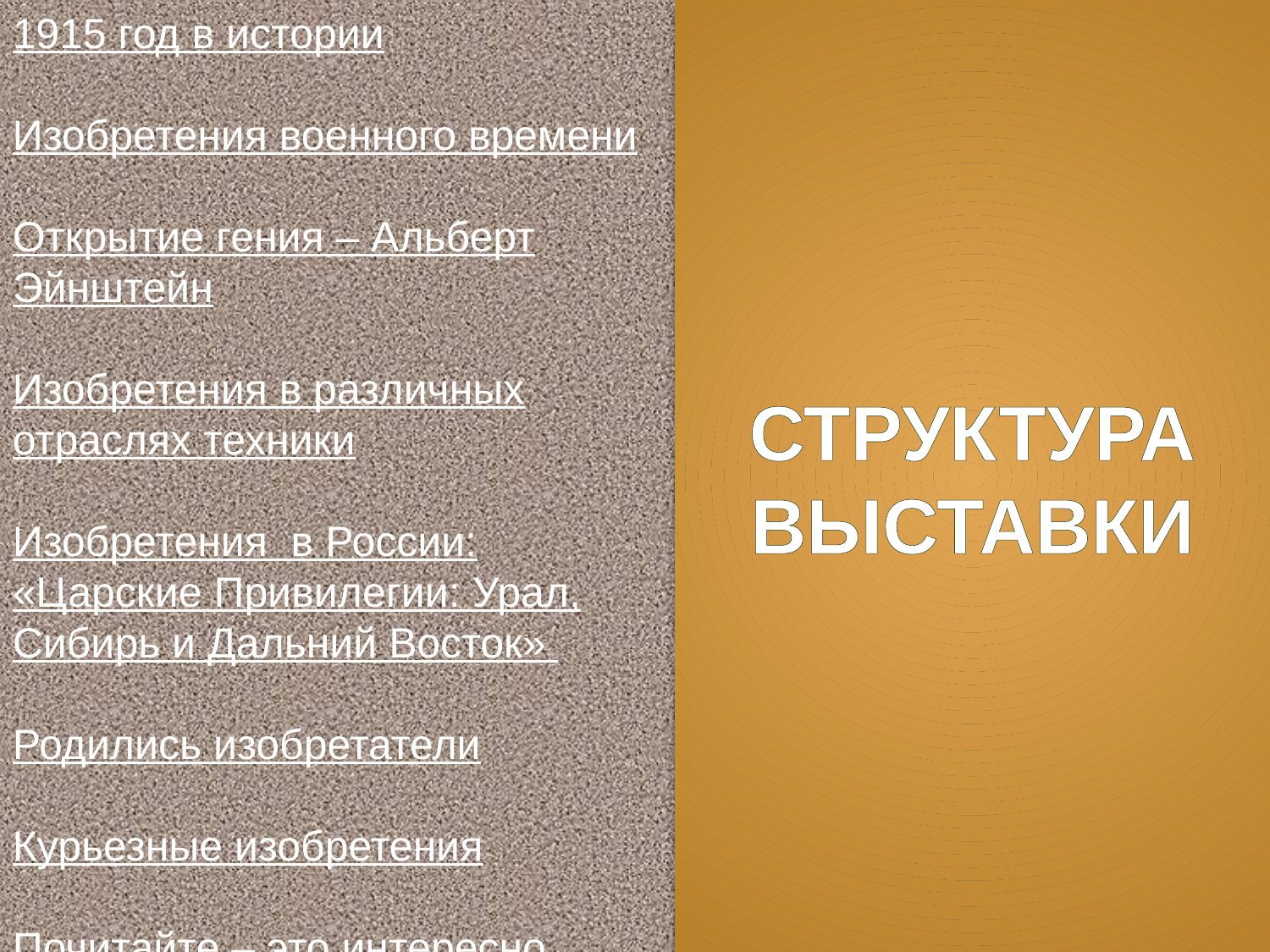

1915 год в истории

Изобретения военного времени

Открытие гения – Альберт Эйнштейн

Изобретения в различных отраслях техники

Изобретения  в России: «Царские Привилегии: Урал, Сибирь и Дальний Восток»

Родились изобретатели

Курьезные изобретения

Почитайте – это интересно
# СТРУКТУРА ВЫСТАВКИ